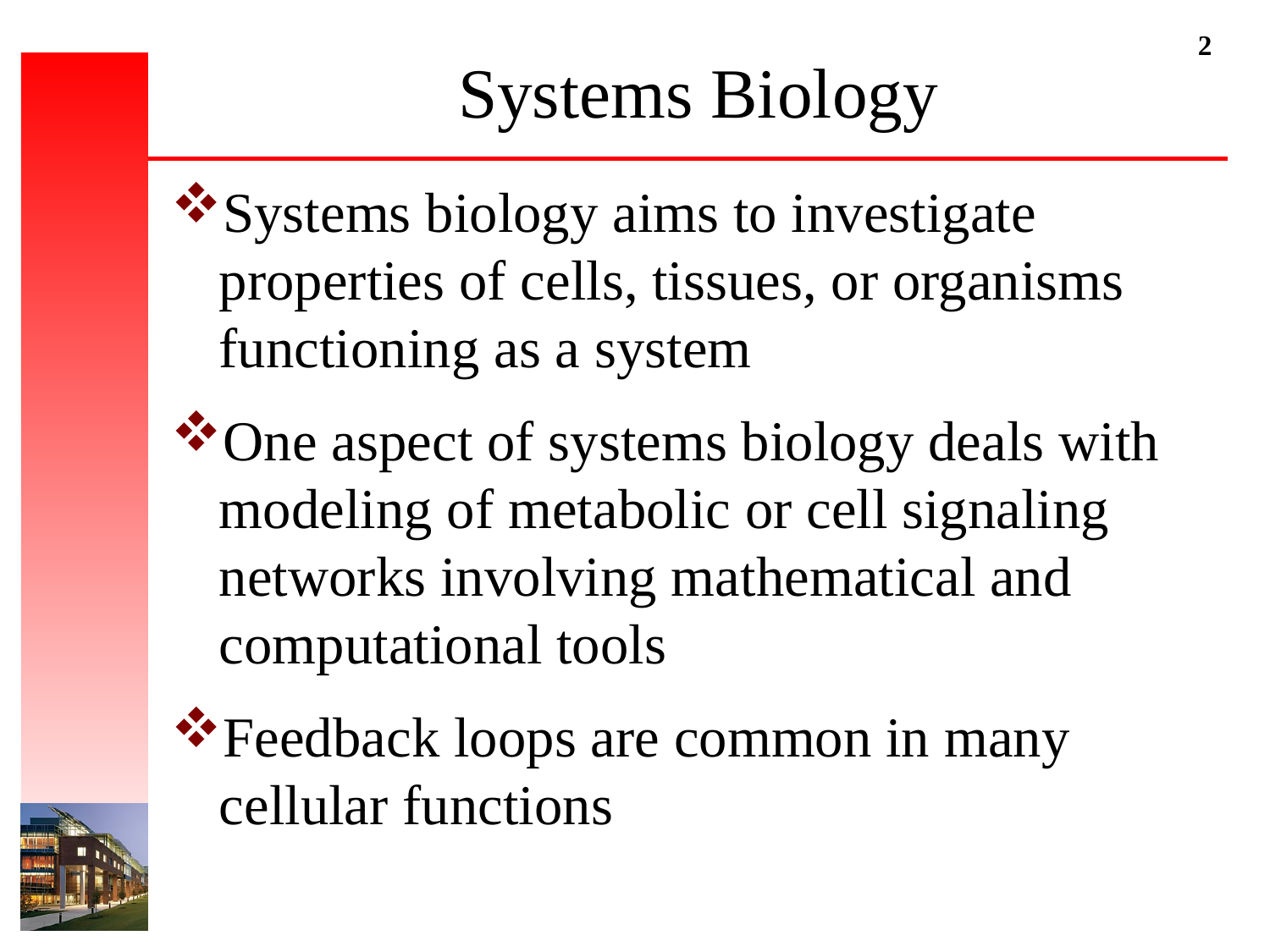

# Systems Biology
Systems biology aims to investigate properties of cells, tissues, or organisms functioning as a system
One aspect of systems biology deals with modeling of metabolic or cell signaling networks involving mathematical and computational tools
Feedback loops are common in many cellular functions